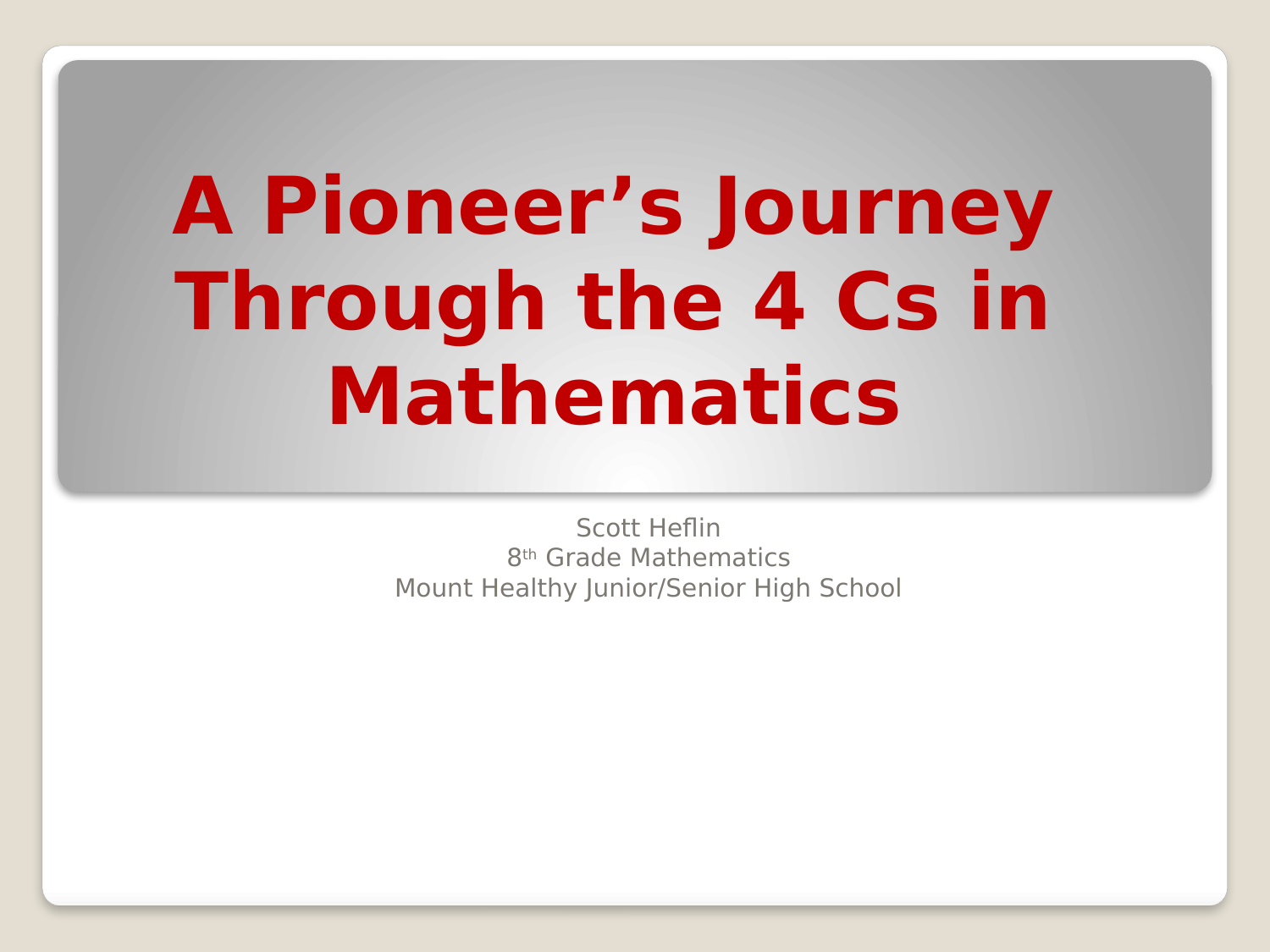

# A Pioneer’s Journey Through the 4 Cs in Mathematics
Scott Heflin
8th Grade Mathematics
Mount Healthy Junior/Senior High School